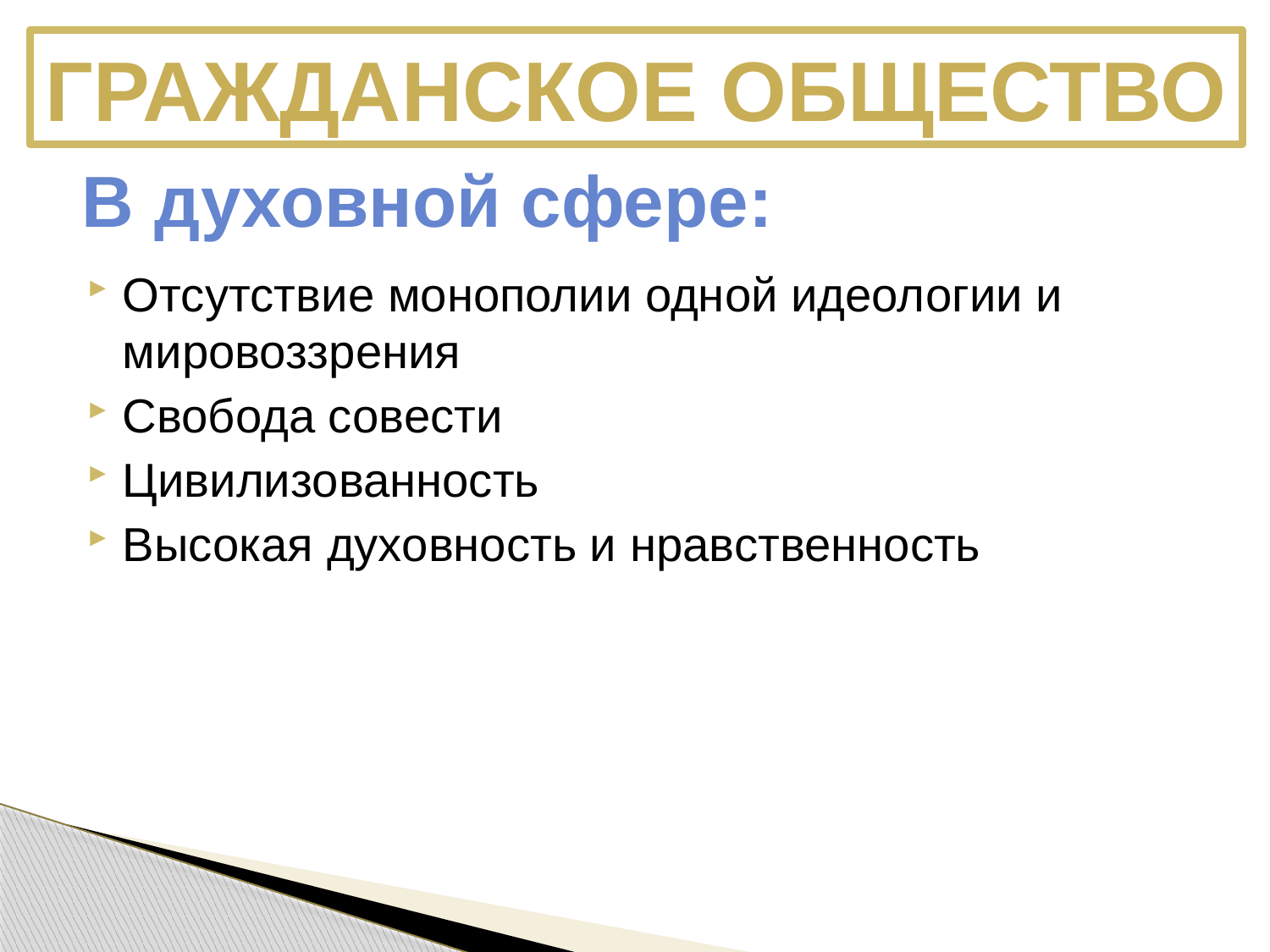

Гражданское общество
# В духовной сфере:
Отсутствие монополии одной идеологии и мировоззрения
Свобода совести
Цивилизованность
Высокая духовность и нравственность